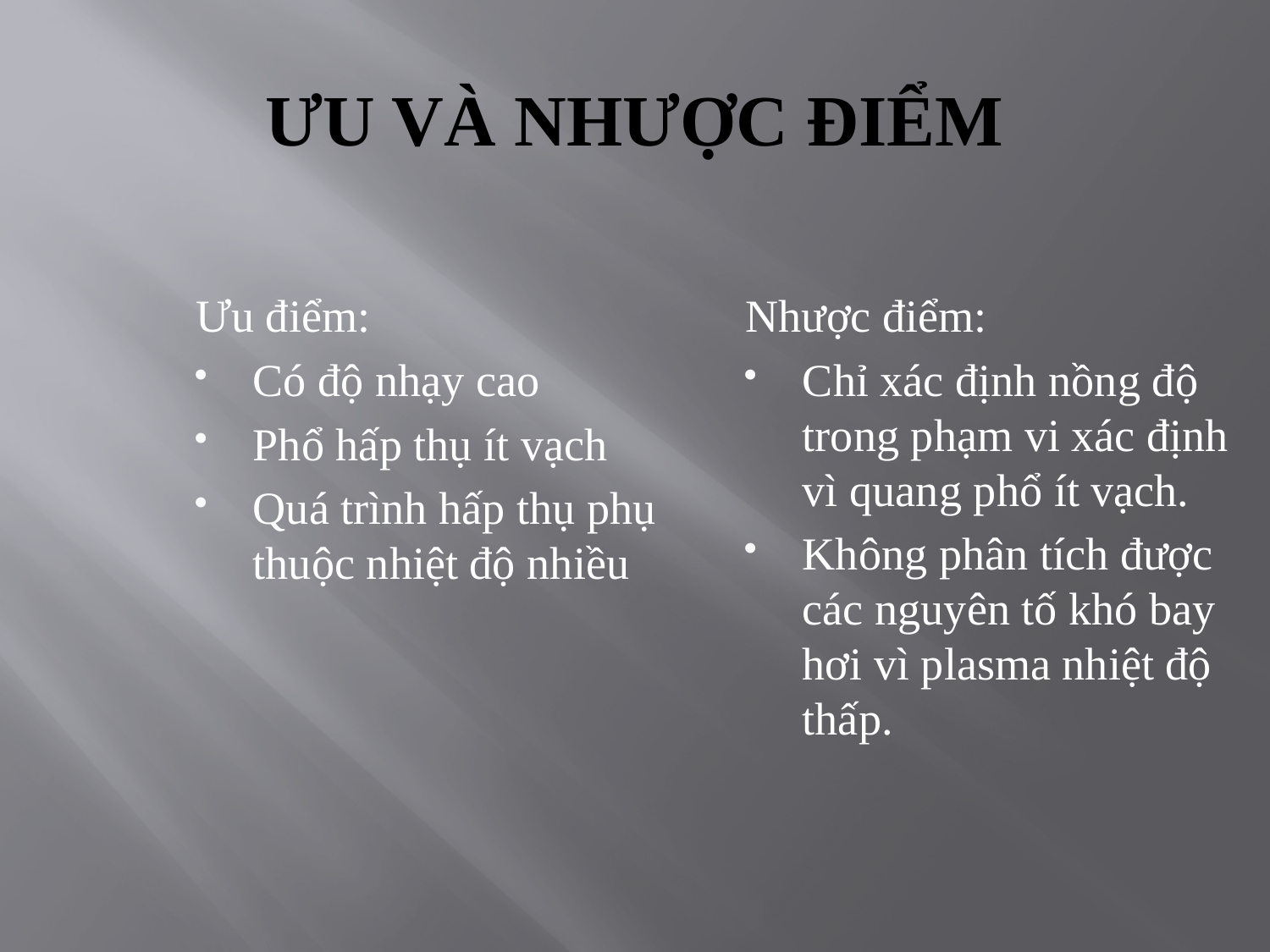

# ƯU VÀ NHƯỢC ĐIỂM
Ưu điểm:
Có độ nhạy cao
Phổ hấp thụ ít vạch
Quá trình hấp thụ phụ thuộc nhiệt độ nhiều

Nhược điểm:
Chỉ xác định nồng độ trong phạm vi xác định vì quang phổ ít vạch.
Không phân tích được các nguyên tố khó bay hơi vì plasma nhiệt độ thấp.